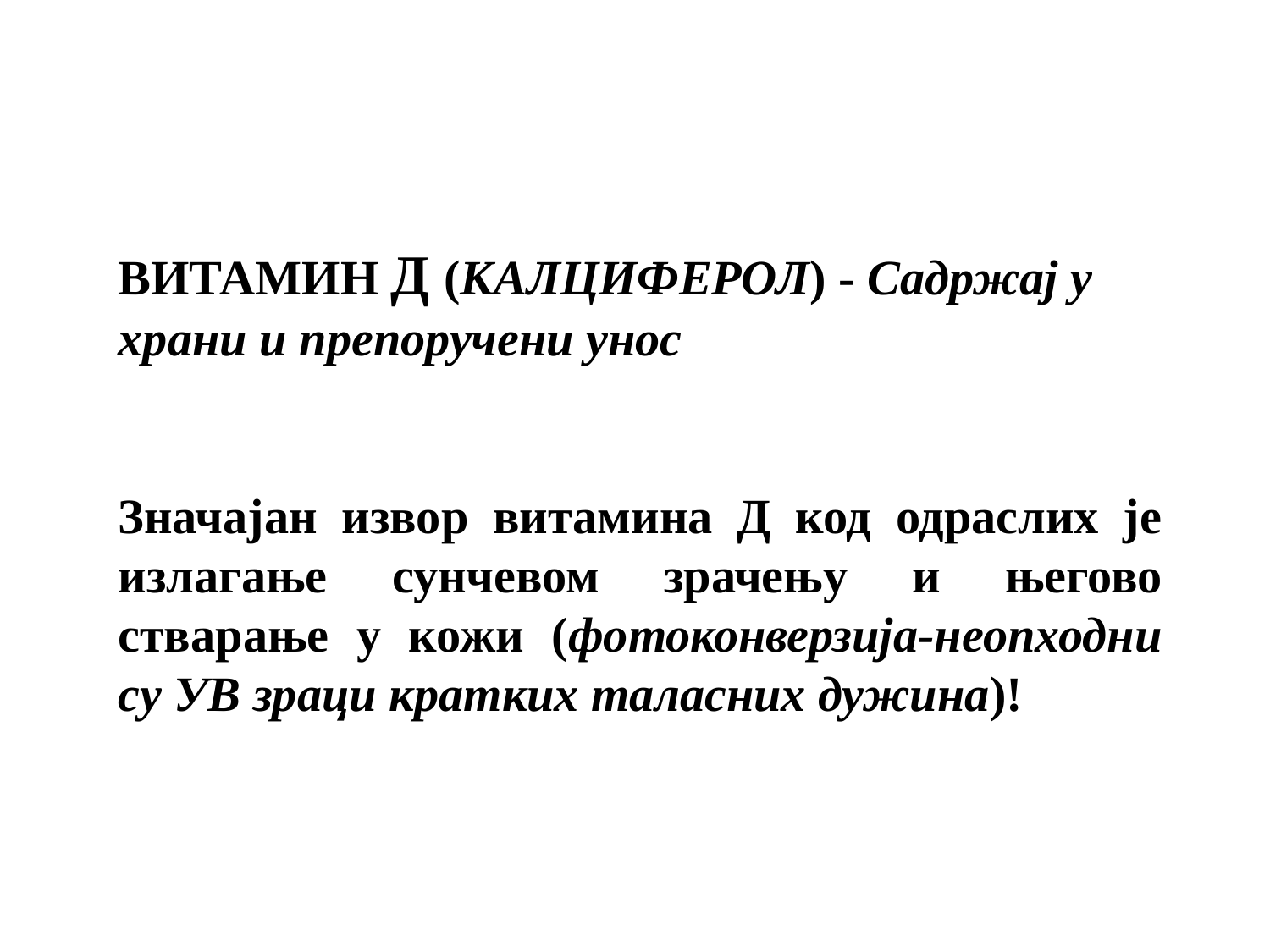

ВИТАМИН Д (КАЛЦИФЕРОЛ) - Садржај у храни и препоручени унос

Значајан извор витамина Д код одраслих је излагање сунчевом зрачењу и његово стварање у кожи (фотоконверзија-неопходни су УВ зраци кратких таласних дужина)!